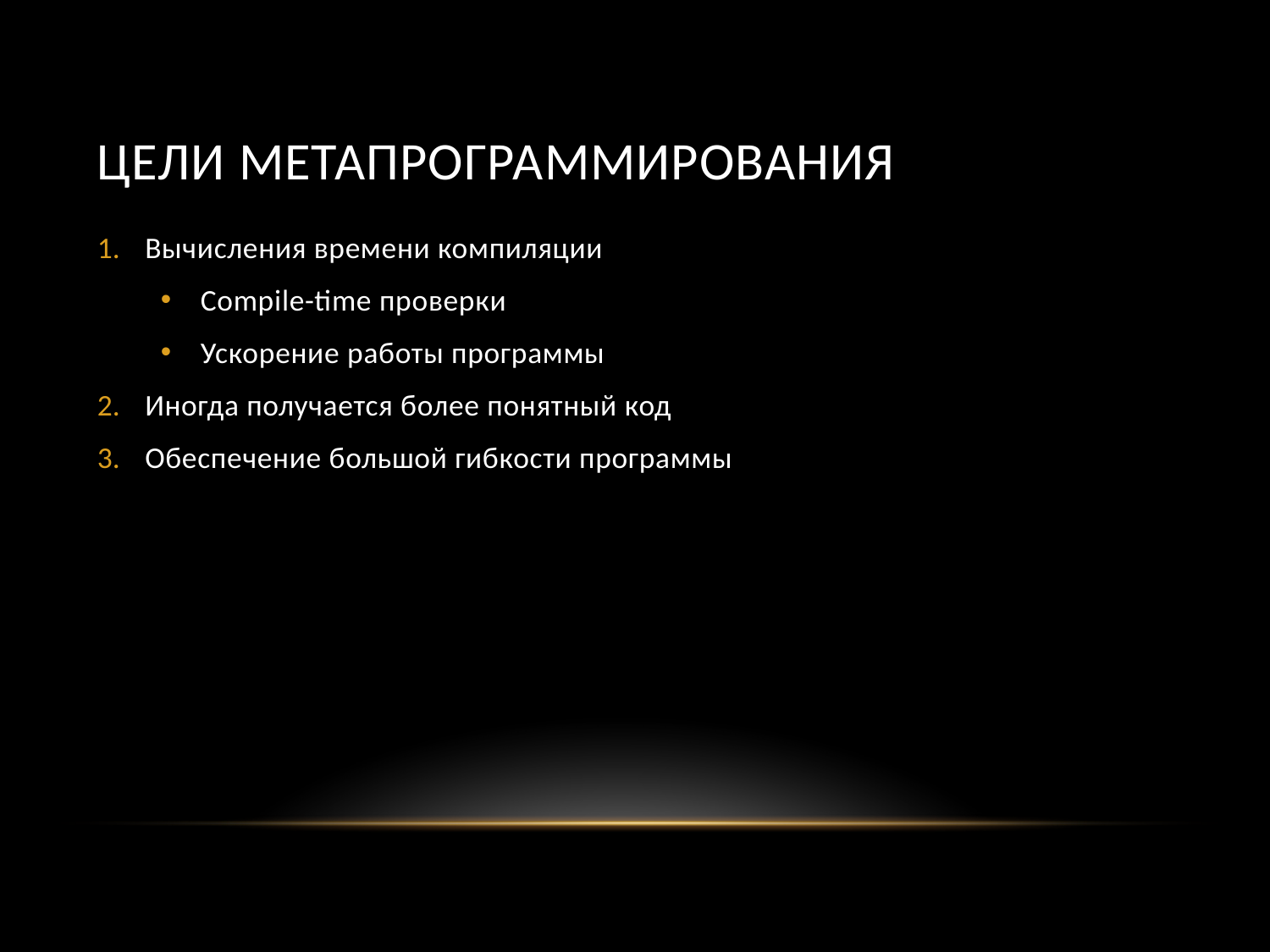

# Цели метапрограммирования
Вычисления времени компиляции
Compile-time проверки
Ускорение работы программы
Иногда получается более понятный код
Обеспечение большой гибкости программы